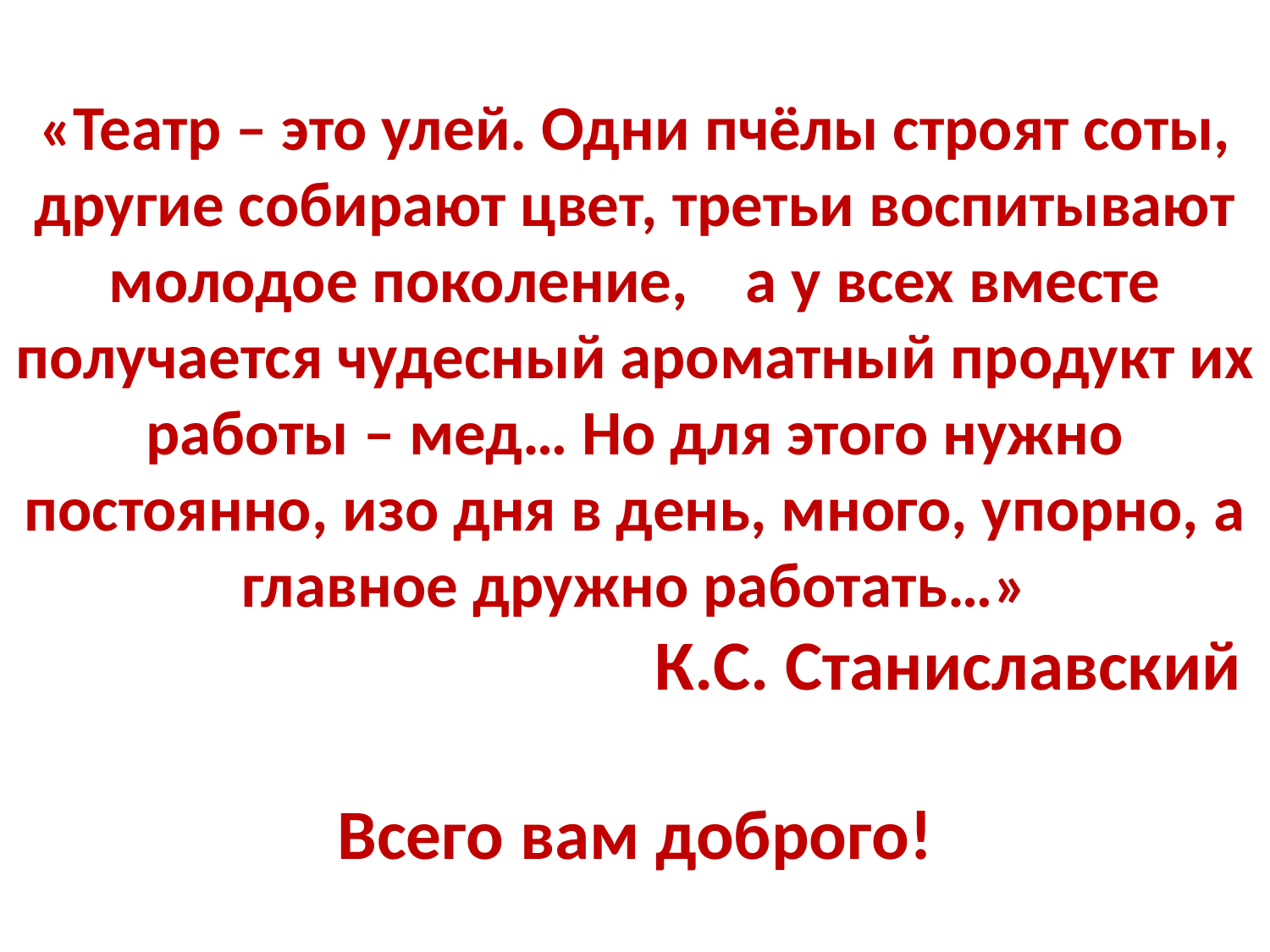

«Театр – это улей. Одни пчёлы строят соты, другие собирают цвет, третьи воспитывают молодое поколение,    а у всех вместе получается чудесный ароматный продукт их работы – мед… Но для этого нужно постоянно, изо дня в день, много, упорно, а главное дружно работать…»
К.С. Станиславский

Всего вам доброго!